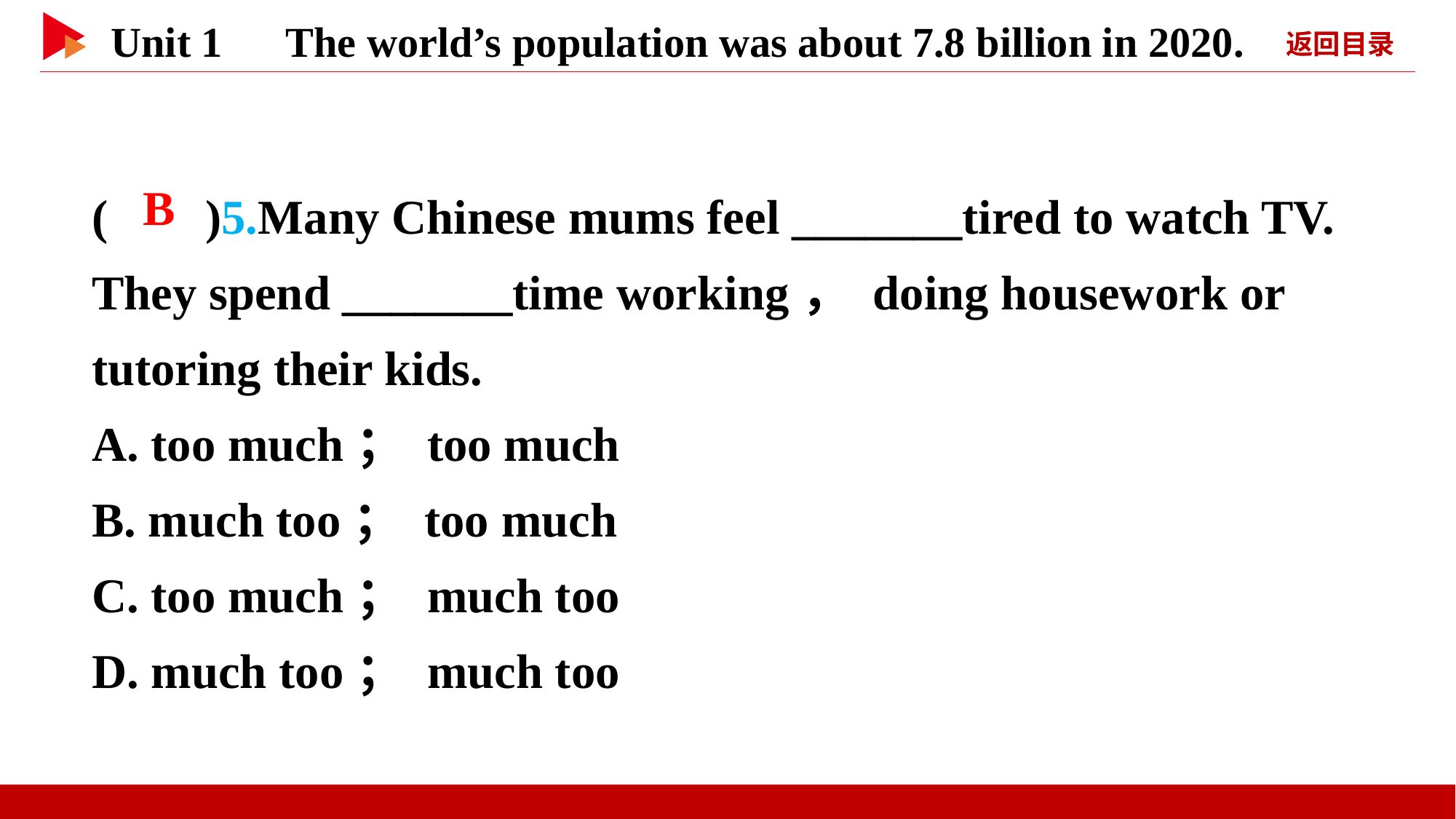

(        )5.Many Chinese mums feel _______tired to watch TV. They spend _______time working， doing housework or tutoring their kids.
A. too much； too much
B. much too； too much
C. too much； much too
D. much too； much too
   B